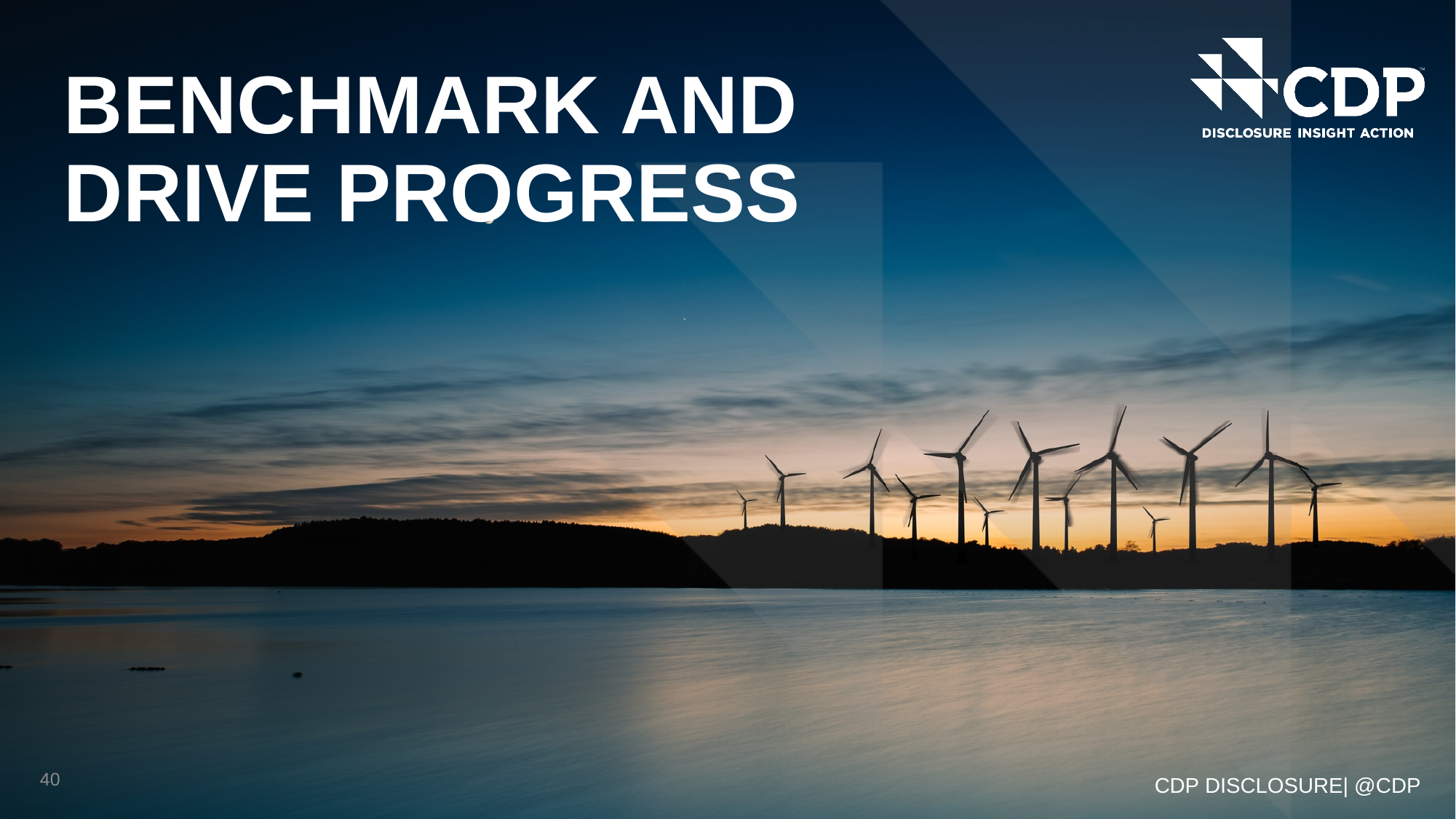

BENCHMARK AND DRIVE PROGRESS
40
CDP DISCLOSURE| @CDP